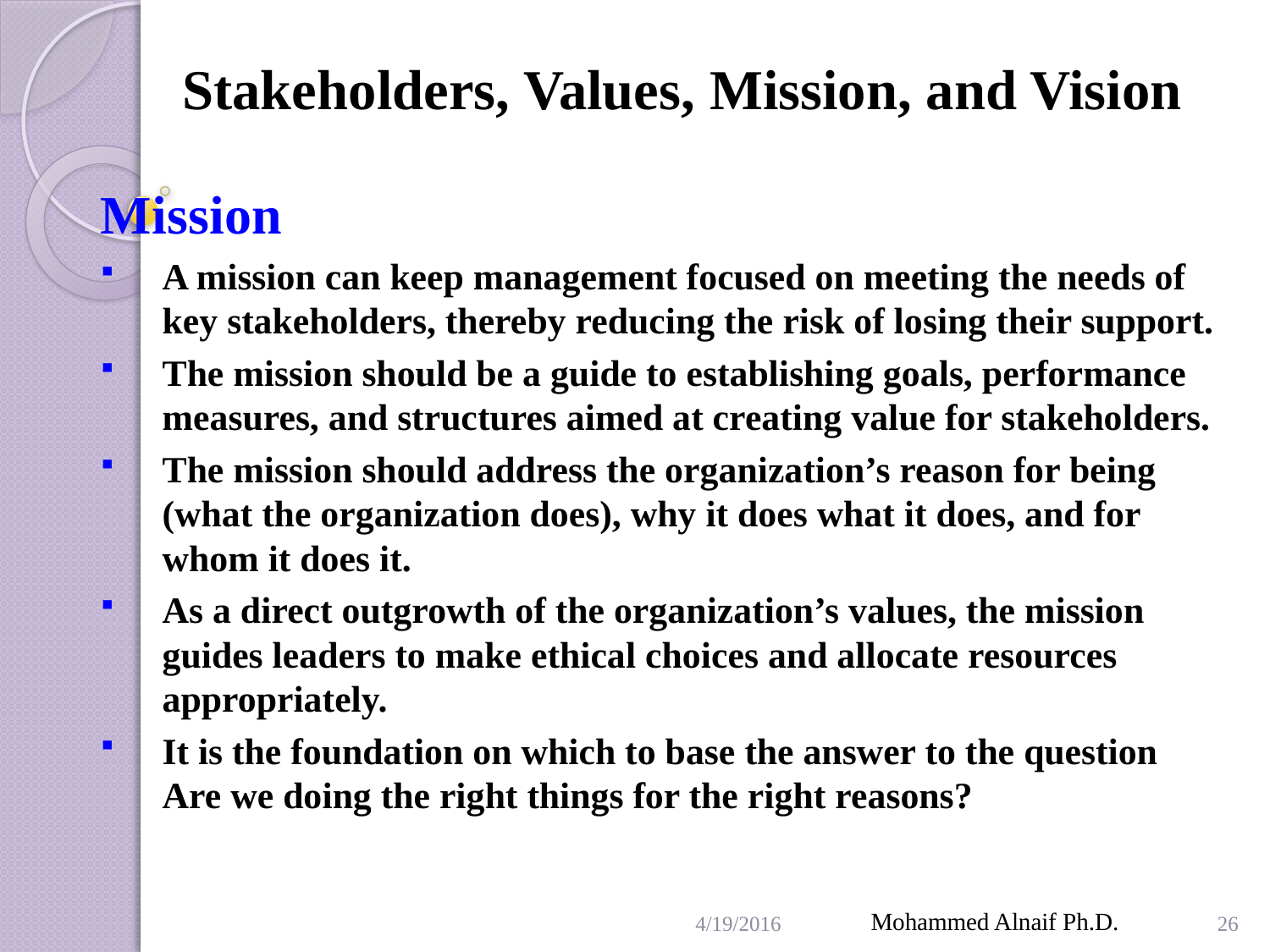

# Stakeholders, Values, Mission, and Vision
Mission
A mission can keep management focused on meeting the needs of key stakeholders, thereby reducing the risk of losing their support.
The mission should be a guide to establishing goals, performance measures, and structures aimed at creating value for stakeholders.
The mission should address the organization’s reason for being (what the organization does), why it does what it does, and for whom it does it.
As a direct outgrowth of the organization’s values, the mission guides leaders to make ethical choices and allocate resources appropriately.
It is the foundation on which to base the answer to the question Are we doing the right things for the right reasons?
4/19/2016
Mohammed Alnaif Ph.D.
26